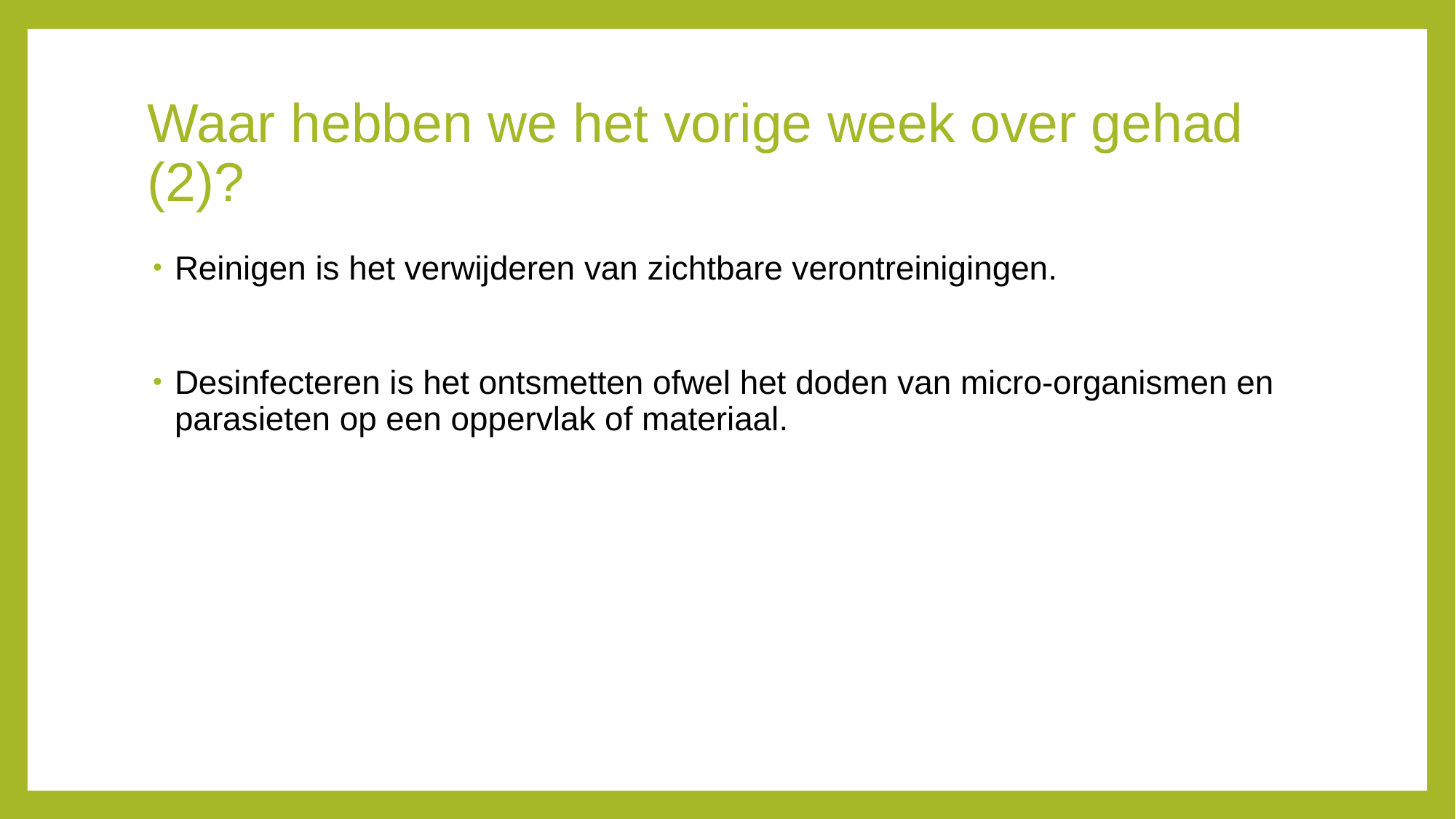

# Waar hebben we het vorige week over gehad (2)?
Reinigen is het verwijderen van zichtbare verontreinigingen.

Desinfecteren is het ontsmetten ofwel het doden van micro-organismen en parasieten op een oppervlak of materiaal.